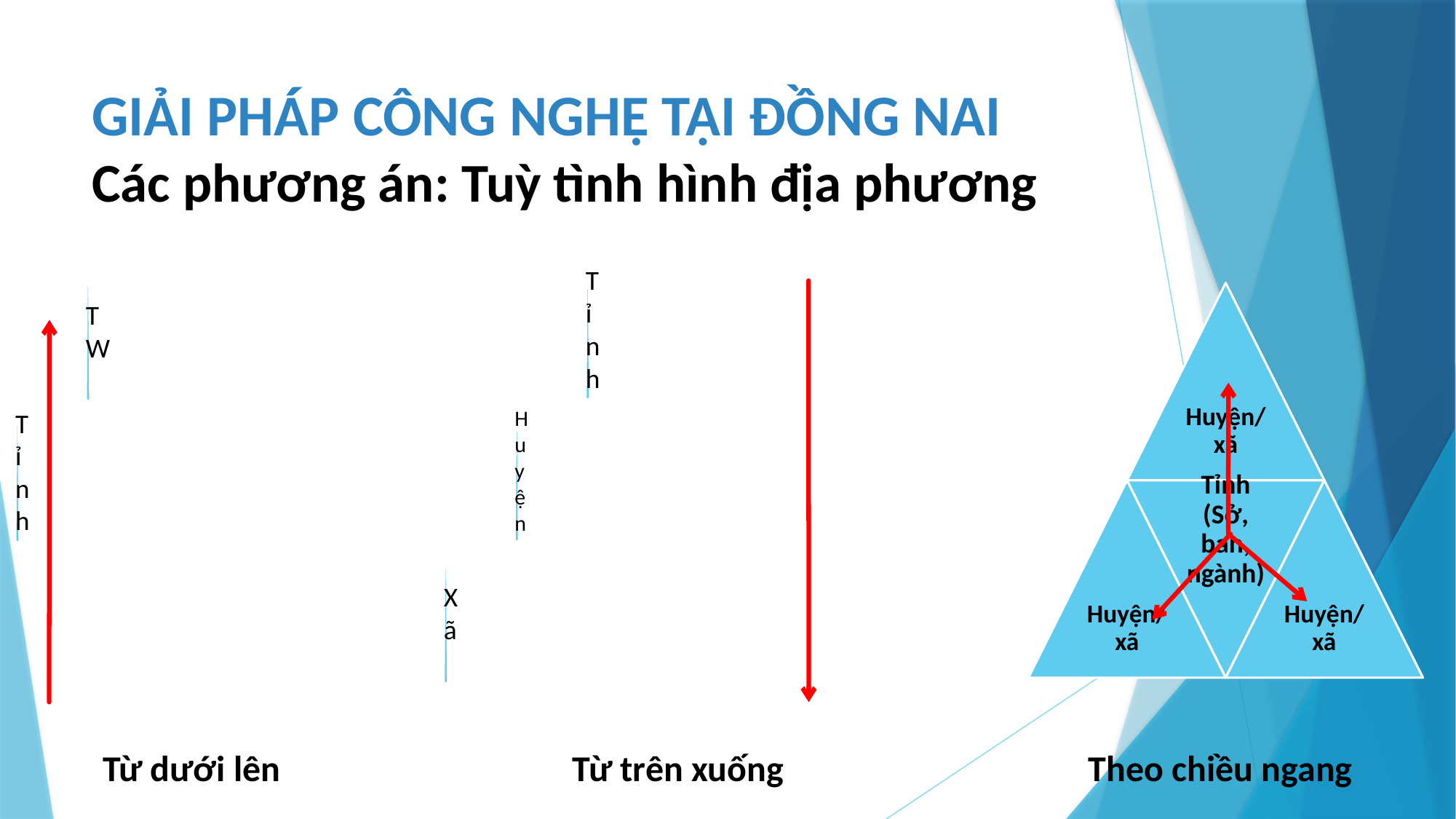

# GIẢI PHÁP CÔNG NGHỆ TẠI ĐỒNG NAI Các phương án: Tuỳ tình hình địa phương
Huyện/ xã
Huyện/ xã
Tỉnh (Sở, ban, ngành)
Huyện/ xã
Tỉnh
Huyện
Xã
TW
Tỉnh
Từ dưới lên
Từ trên xuống
Theo chiều ngang